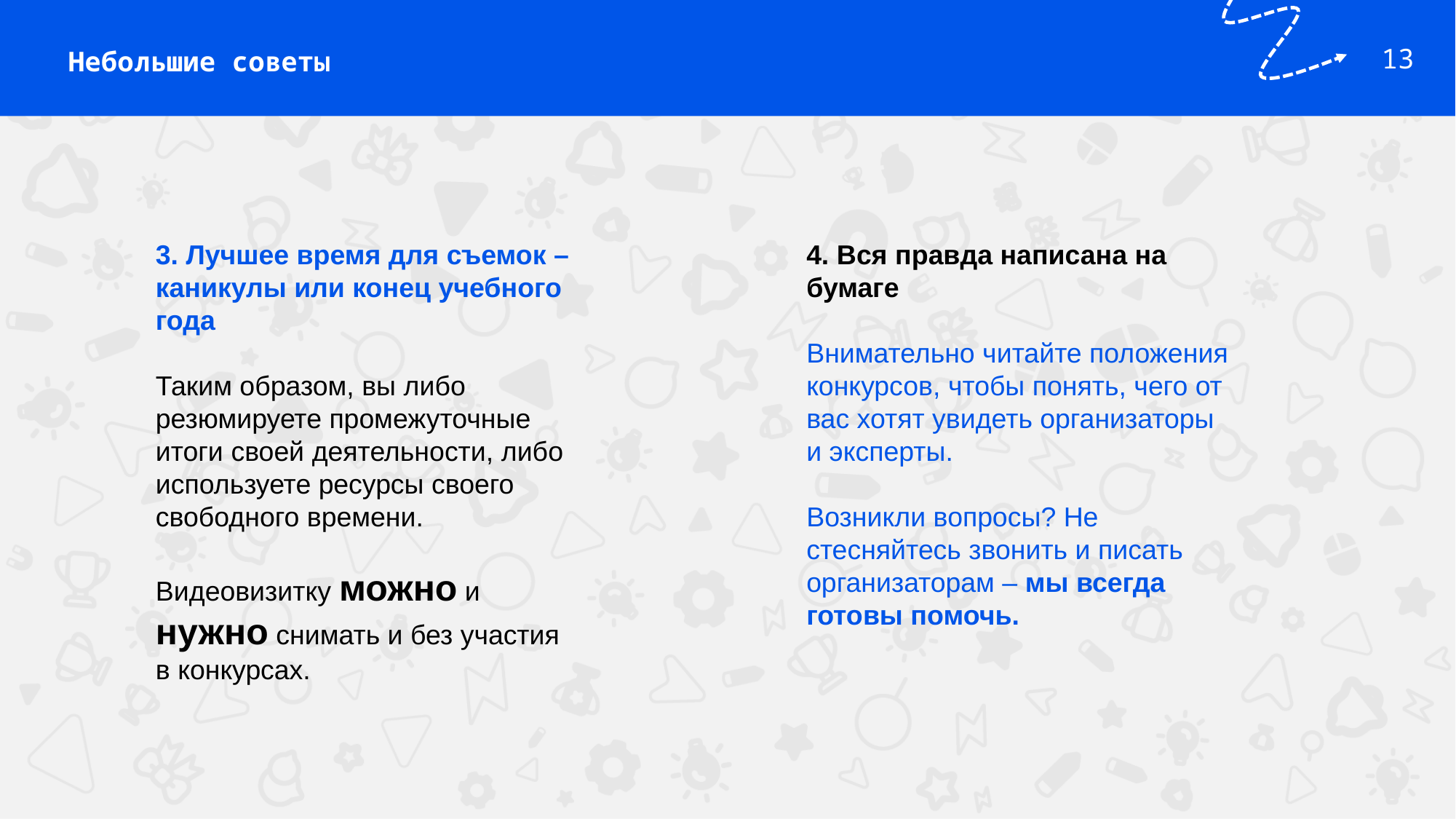

13
Небольшие советы
3. Лучшее время для съемок – каникулы или конец учебного года

Таким образом, вы либо резюмируете промежуточные итоги своей деятельности, либо используете ресурсы своего свободного времени.

Видеовизитку можно и нужно снимать и без участия в конкурсах.
4. Вся правда написана на бумаге

Внимательно читайте положения конкурсов, чтобы понять, чего от вас хотят увидеть организаторы и эксперты.

Возникли вопросы? Не стесняйтесь звонить и писать организаторам – мы всегда готовы помочь.